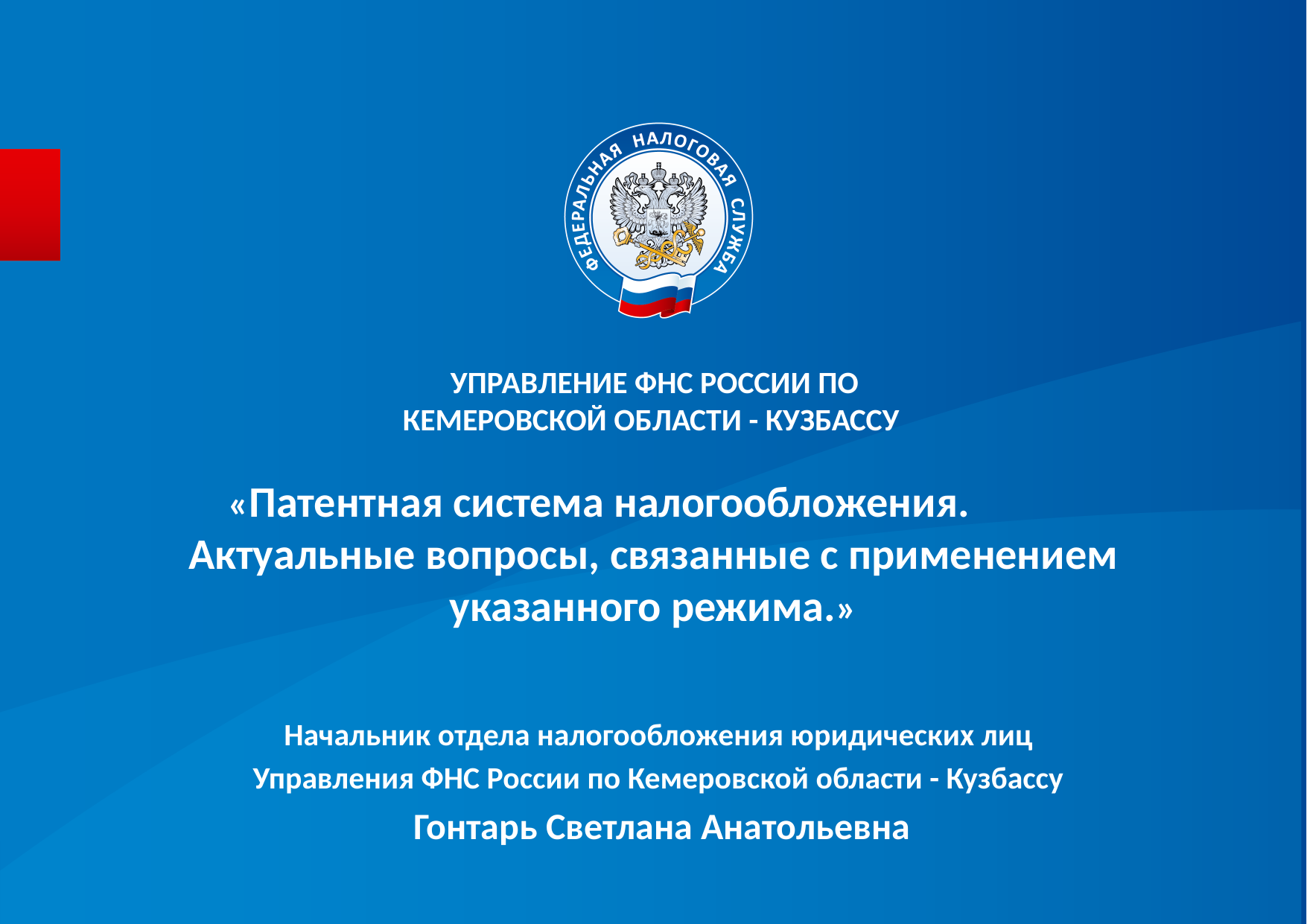

УПРАВЛЕНИЕ ФНС РОССИИ ПО КЕМЕРОВСКОЙ ОБЛАСТИ - КУЗБАССУ
# «Патентная система налогообложения.            Актуальные вопросы, связанные с применением указанного режима.»
Начальник отдела налогообложения юридических лиц
Управления ФНС России по Кемеровской области - Кузбассу
Гонтарь Светлана Анатольевна